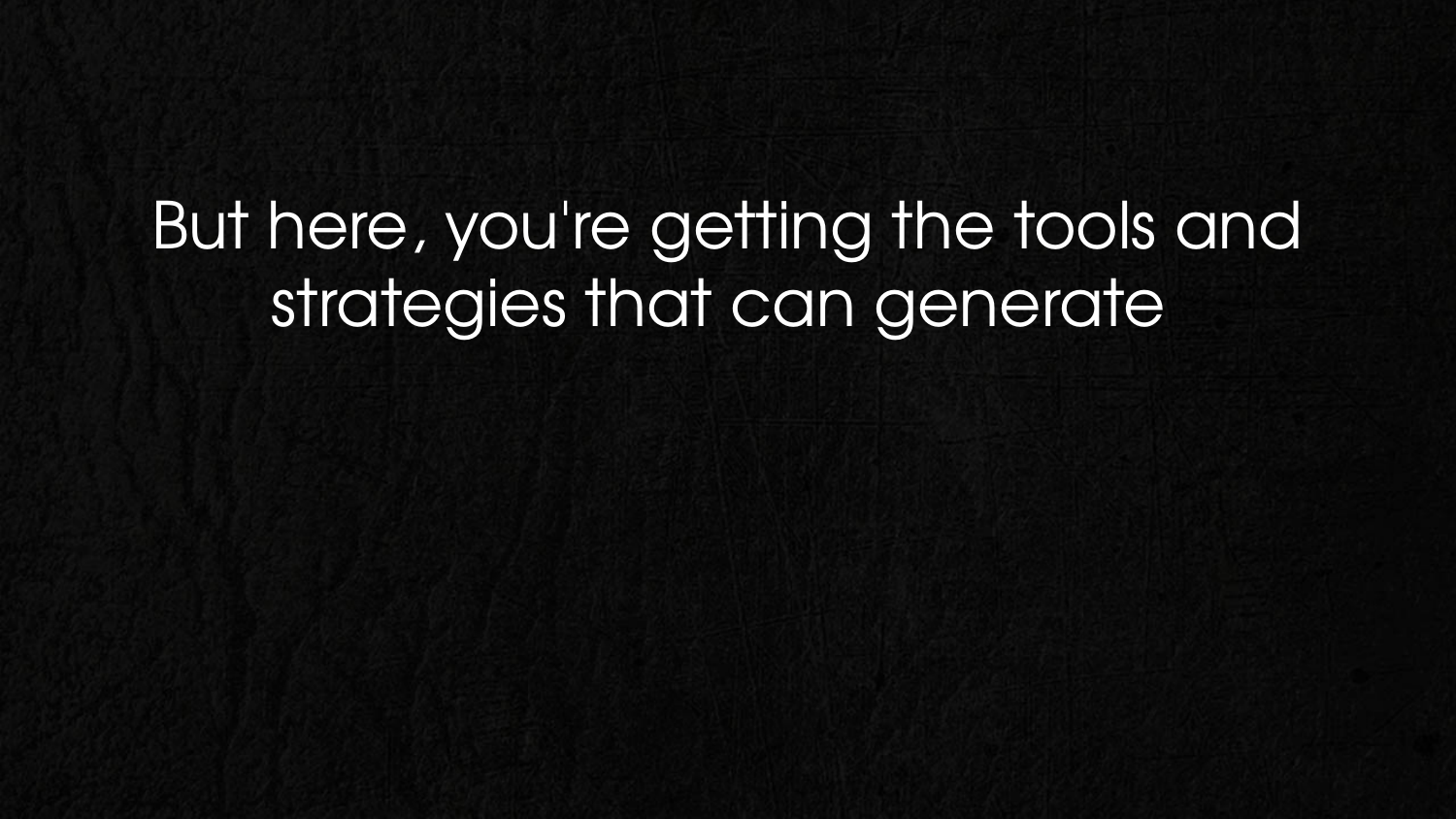

But here, you're getting the tools and strategies that can generate